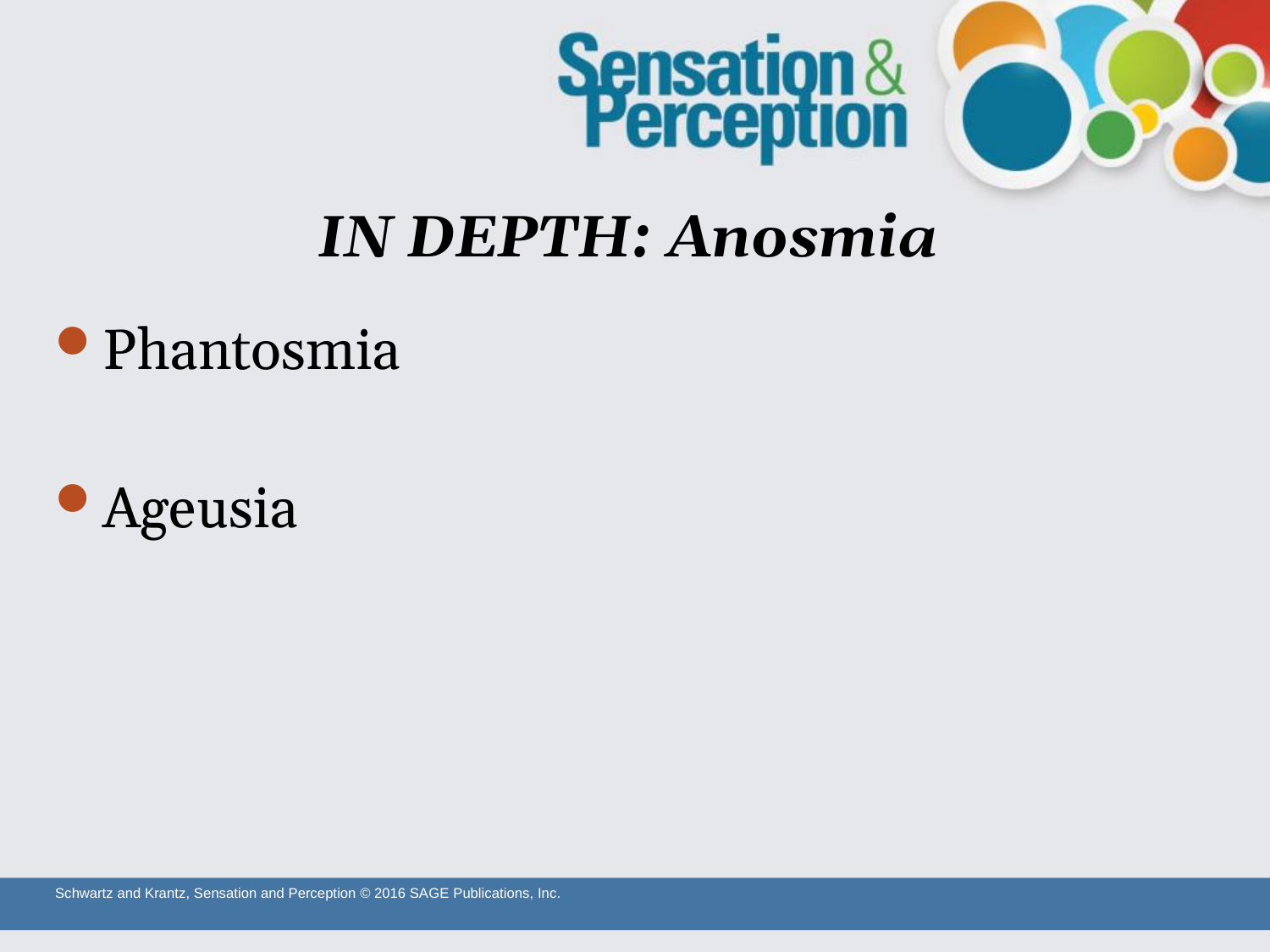

# IN DEPTH: Anosmia
Phantosmia

Ageusia
Schwartz and Krantz, Sensation and Perception © 2016 SAGE Publications, Inc.